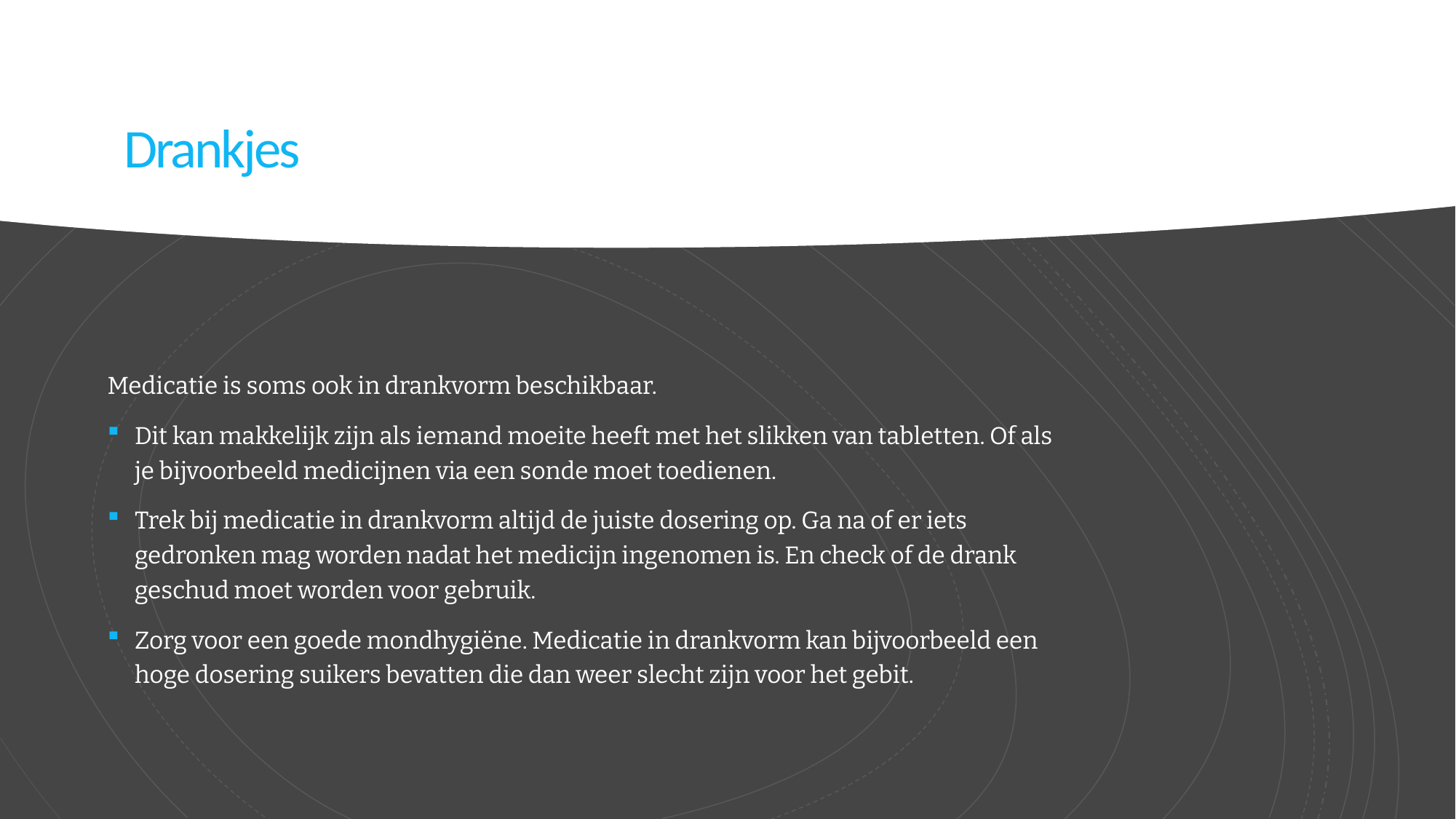

# Drankjes
Medicatie is soms ook in drankvorm beschikbaar.
Dit kan makkelijk zijn als iemand moeite heeft met het slikken van tabletten. Of als je bijvoorbeeld medicijnen via een sonde moet toedienen.
Trek bij medicatie in drankvorm altijd de juiste dosering op. Ga na of er iets gedronken mag worden nadat het medicijn ingenomen is. En check of de drank geschud moet worden voor gebruik.
Zorg voor een goede mondhygiëne. Medicatie in drankvorm kan bijvoorbeeld een hoge dosering suikers bevatten die dan weer slecht zijn voor het gebit.